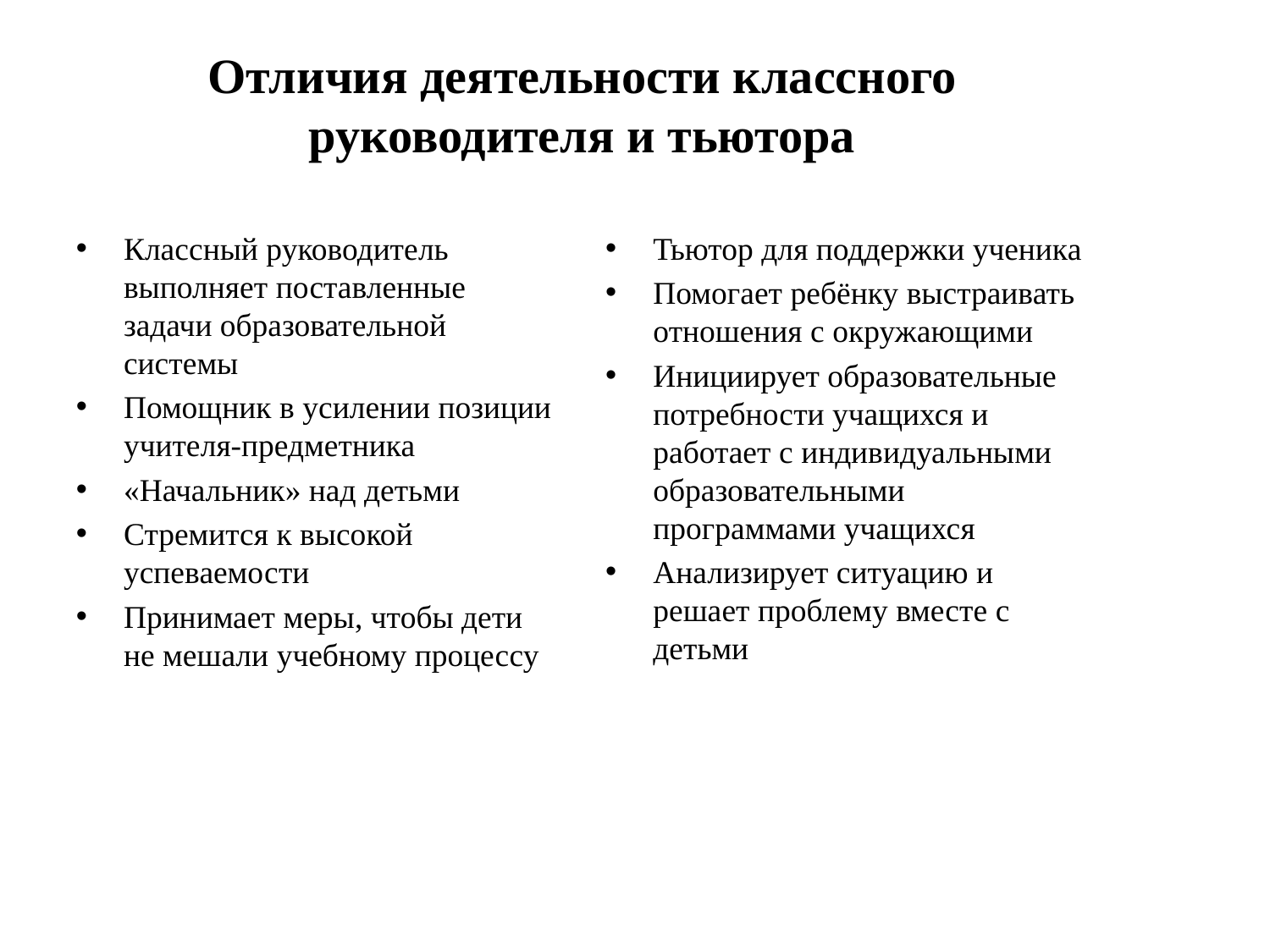

Отличия деятельности классного руководителя и тьютора
Классный руководитель выполняет поставленные задачи образовательной системы
Помощник в усилении позиции учителя-предметника
«Начальник» над детьми
Стремится к высокой  успеваемости
Принимает меры, чтобы дети не мешали учебному процессу

Тьютор для поддержки ученика
Помогает ребёнку выстраивать отношения с окружающими
Инициирует образовательные потребности учащихся и работает с индивидуальными образовательными программами учащихся
Анализирует ситуацию и решает проблему вместе с детьми